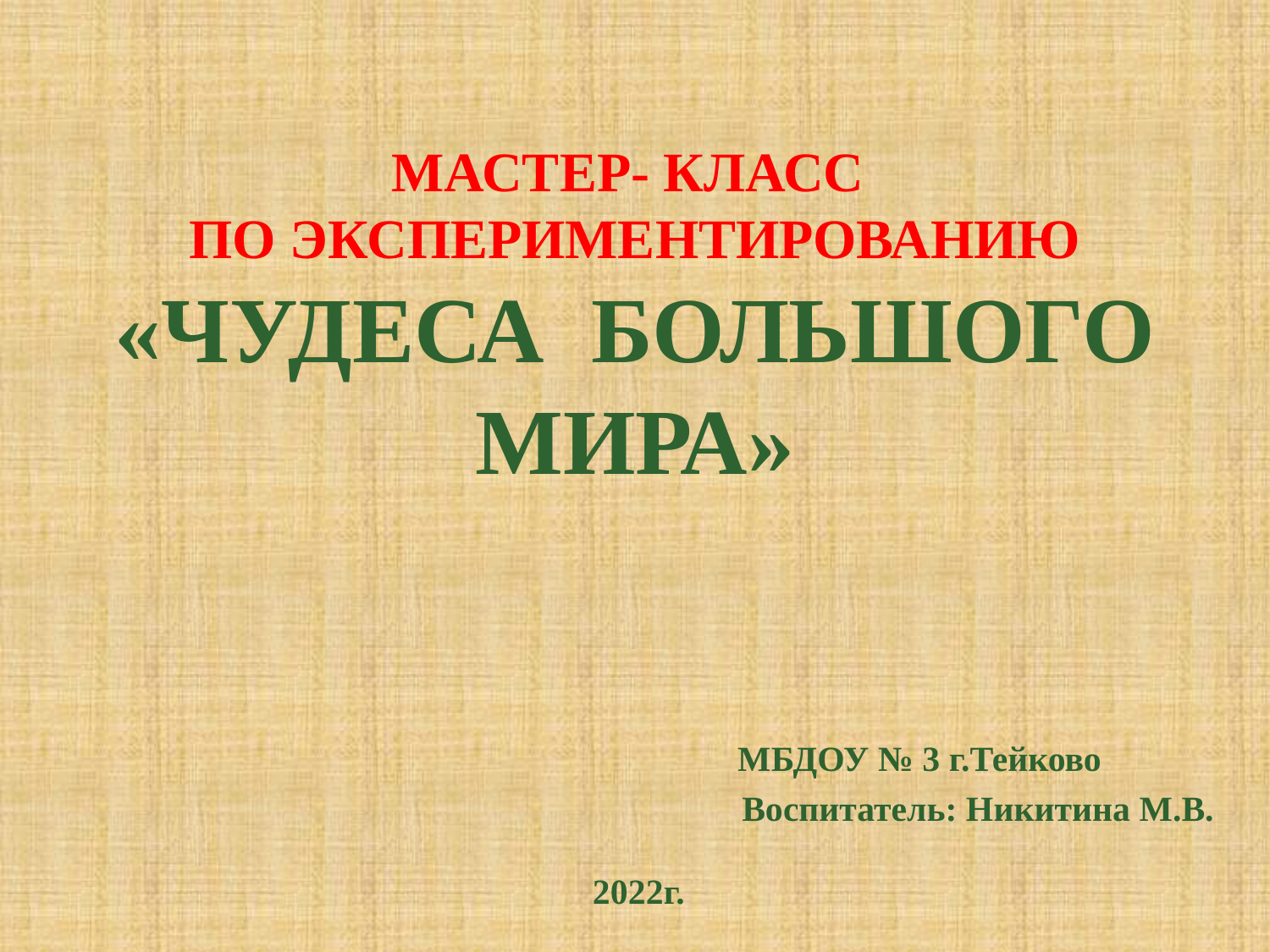

# МАСТЕР- КЛАСС ПО ЭКСПЕРИМЕНТИРОВАНИЮ «ЧУДЕСА  БОЛЬШОГО МИРА»
МБДОУ № 3 г.Тейково
Воспитатель: Никитина М.В.

     2022г.